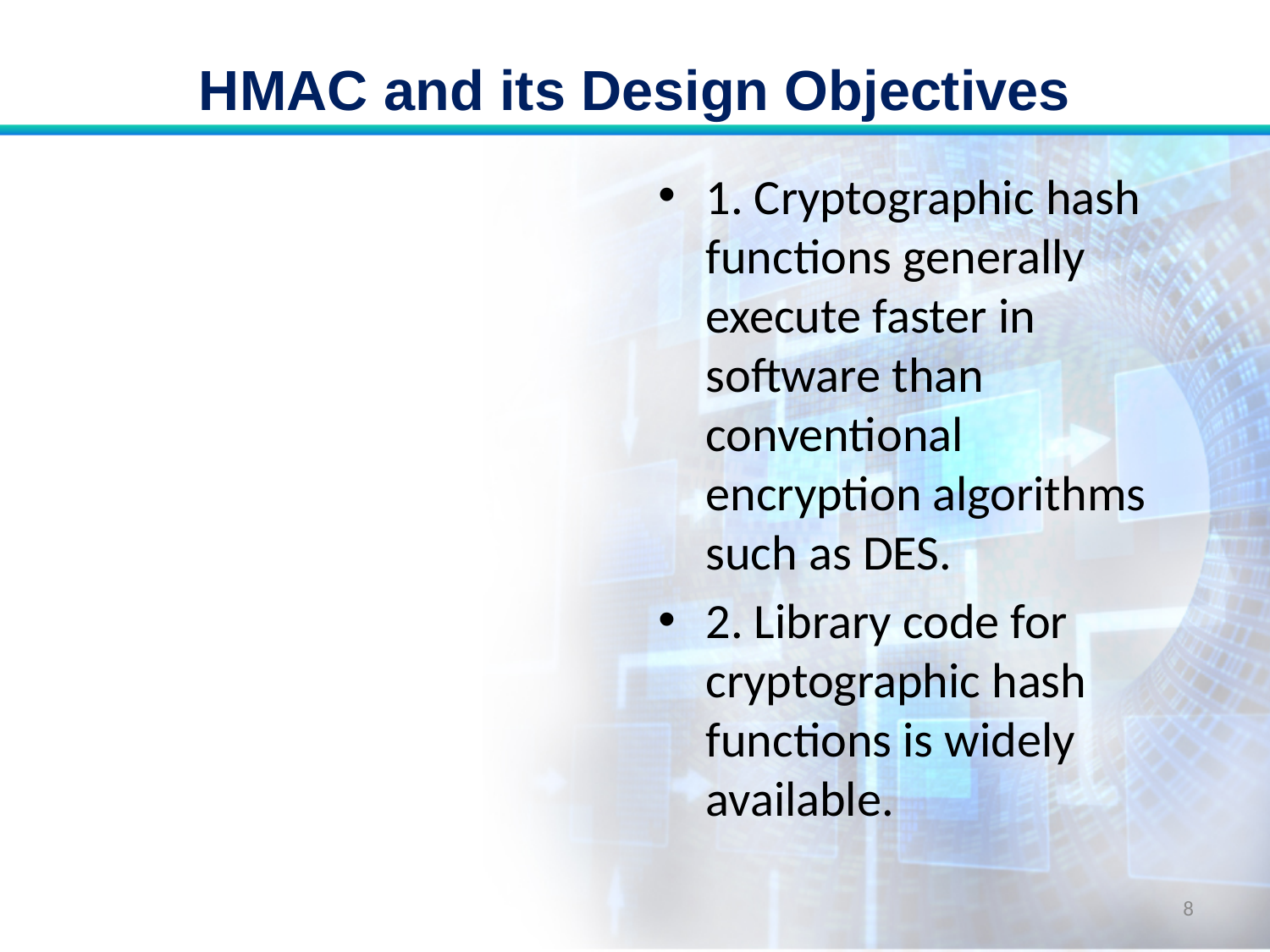

# HMAC and its Design Objectives
1. Cryptographic hash functions generally execute faster in software than conventional encryption algorithms such as DES.
2. Library code for cryptographic hash functions is widely available.
8